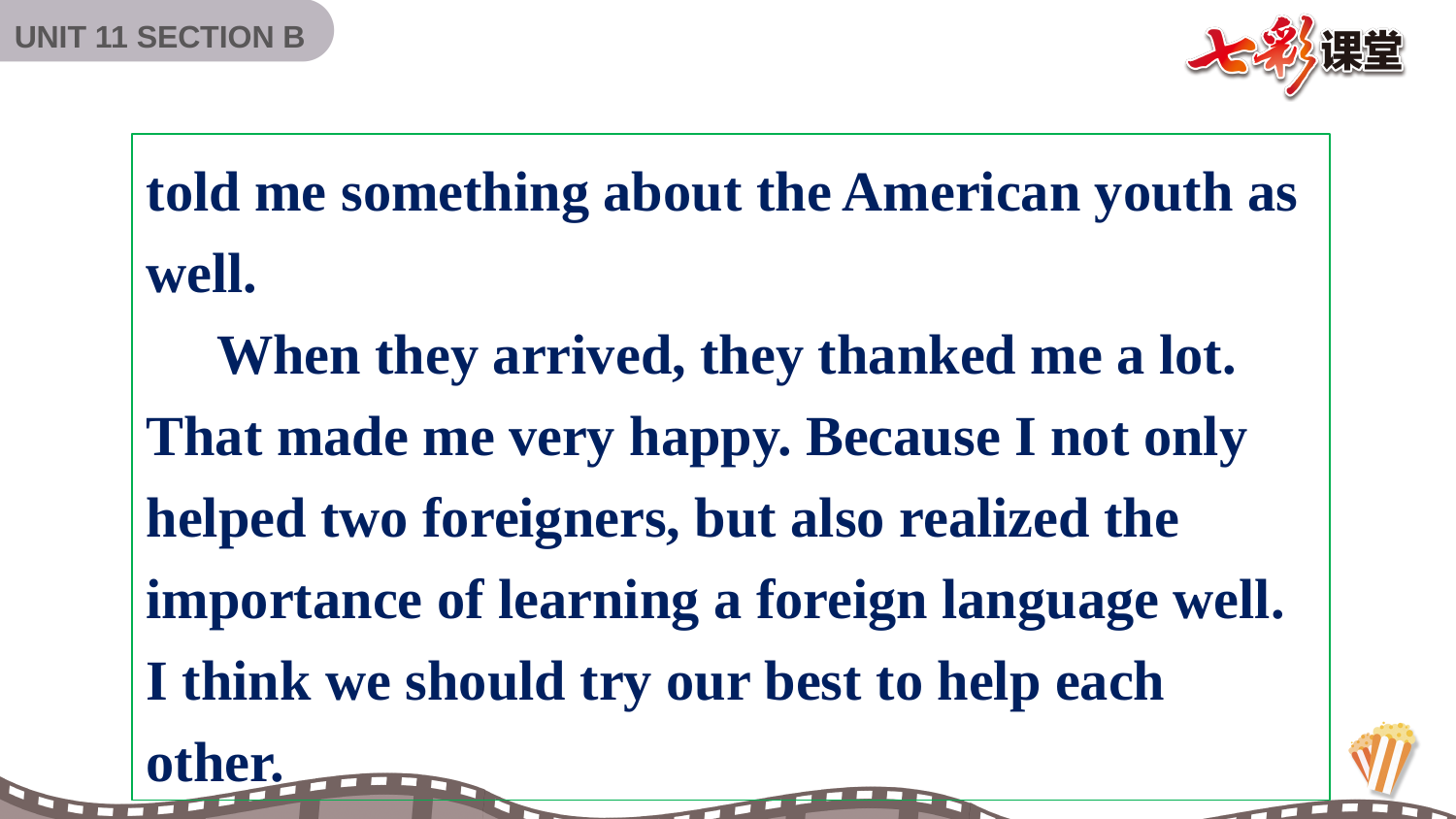

told me something about the American youth as well.
     When they arrived, they thanked me a lot. That made me very happy. Because I not only helped two foreigners, but also realized the importance of learning a foreign language well. I think we should try our best to help each other.